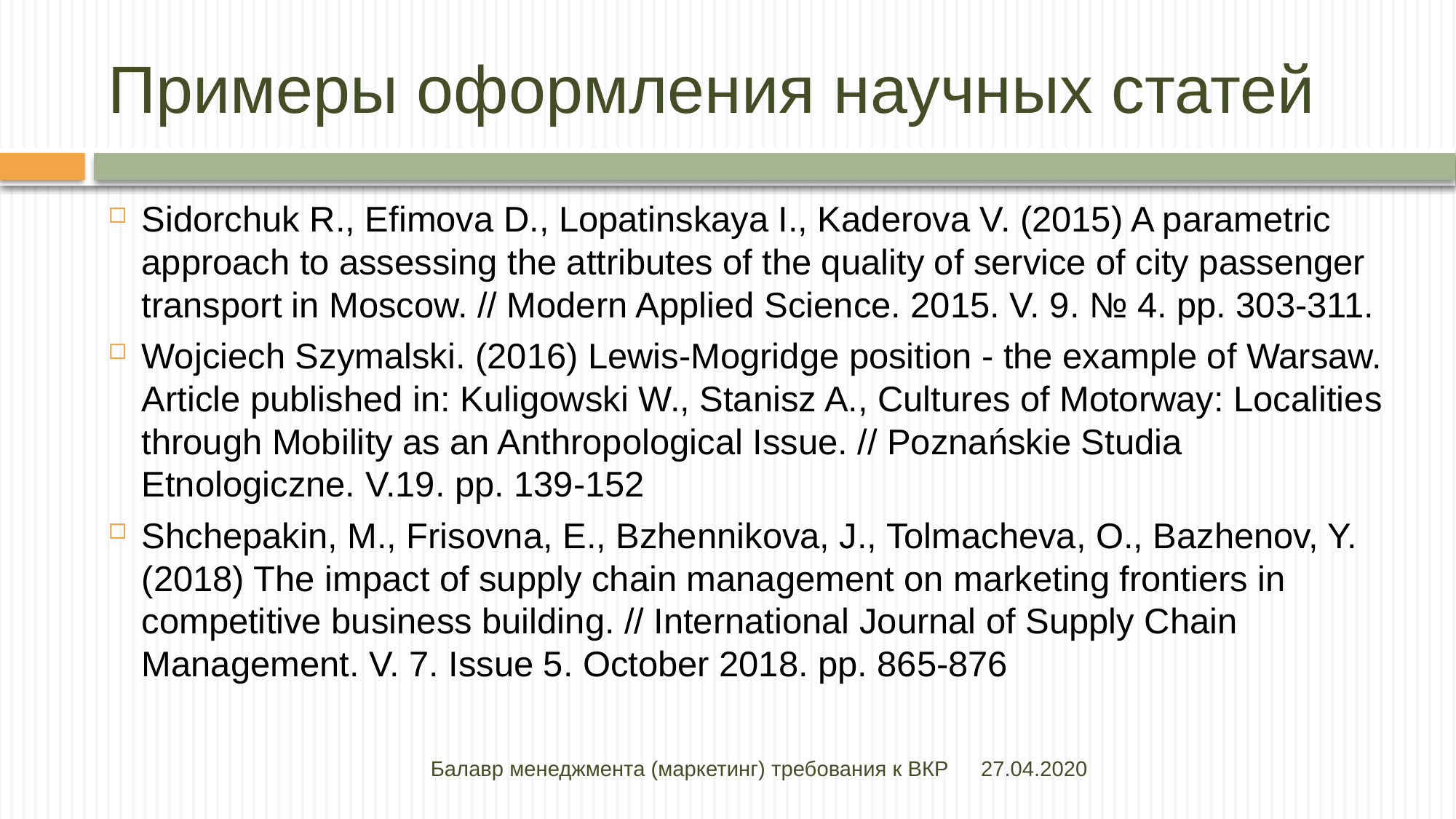

# Примеры оформления научных статей
Sidorchuk R., Efimova D., Lopatinskaya I., Kaderova V. (2015) A parametric approach to assessing the attributes of the quality of service of city passenger transport in Moscow. // Modern Applied Science. 2015. V. 9. № 4. pp. 303-311.
Wojciech Szymalski. (2016) Lewis-Mogridge position - the example of Warsaw. Article published in: Kuligowski W., Stanisz A., Cultures of Motorway: Localities through Mobility as an Anthropological Issue. // Poznańskie Studia Etnologiczne. V.19. pp. 139-152
Shchepakin, M., Frisovna, E., Bzhennikova, J., Tolmacheva, O., Bazhenov, Y. (2018) The impact of supply chain management on marketing frontiers in competitive business building. // International Journal of Supply Chain Management. V. 7. Issue 5. October 2018. pp. 865-876

Балавр менеджмента (маркетинг) требования к ВКР
27.04.2020